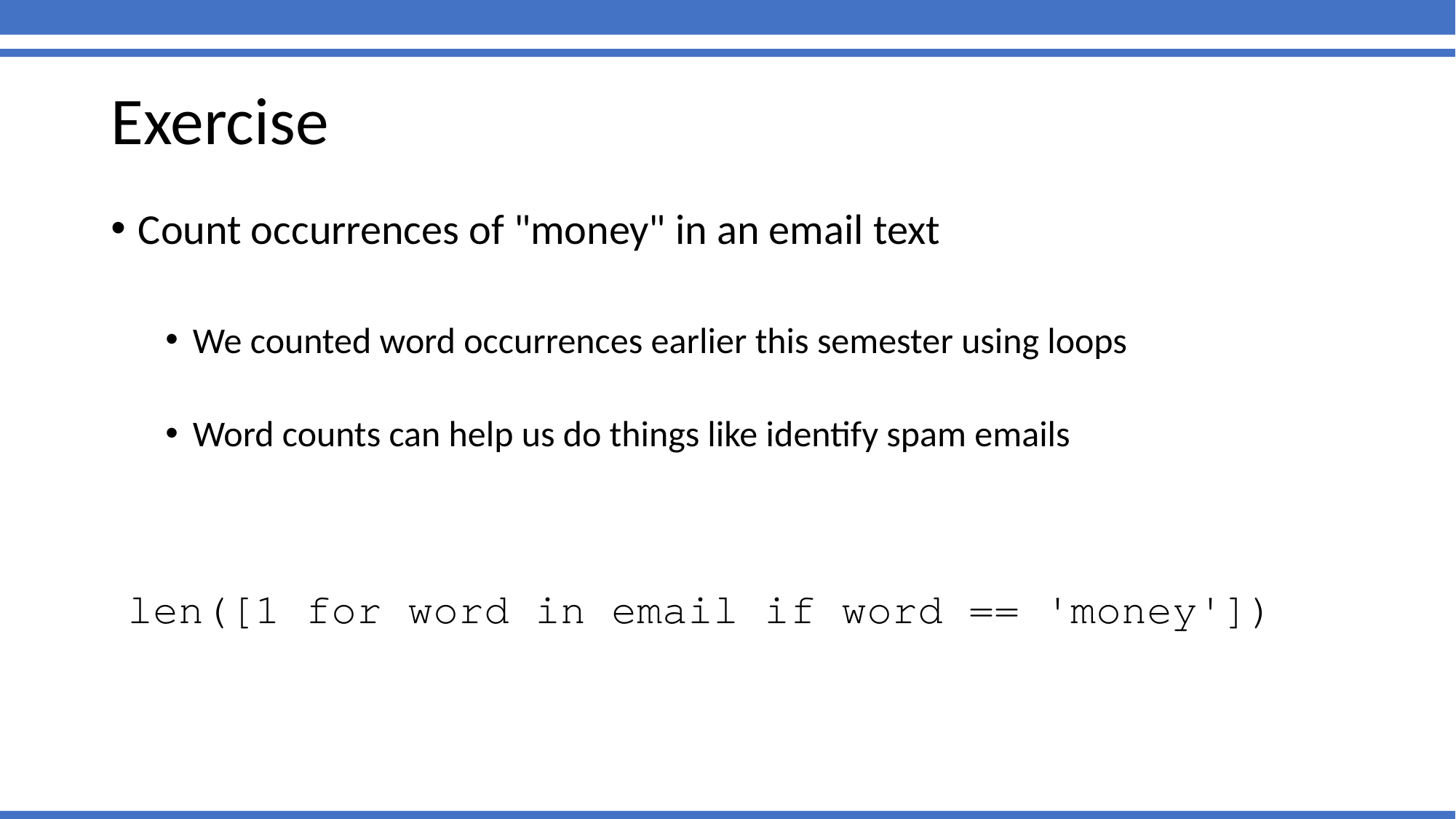

Exercise
Count occurrences of "money" in an email text

We counted word occurrences earlier this semester using loops

Word counts can help us do things like identify spam emails
len([1 for word in email if word == 'money'])